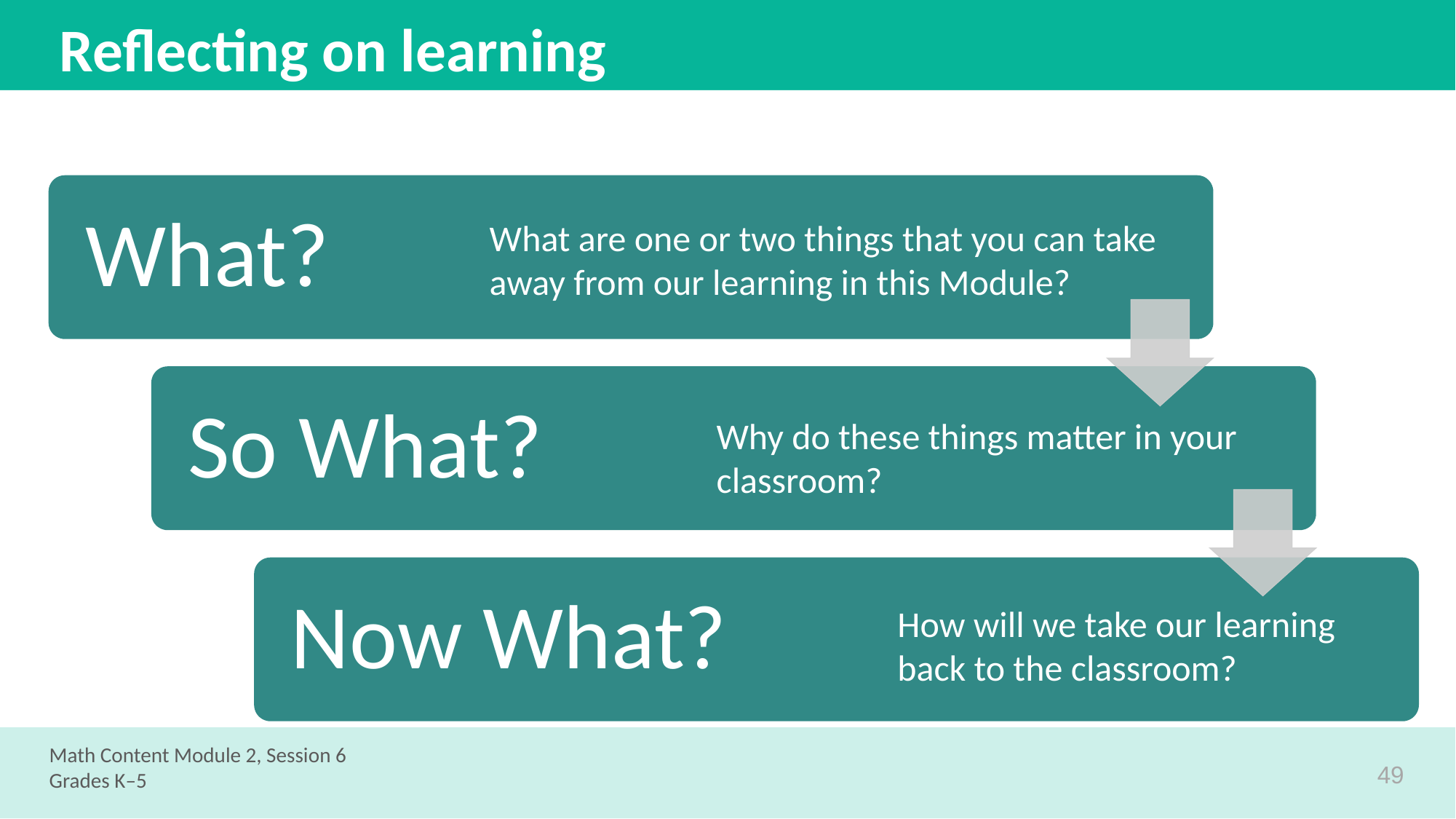

Reflecting on learning
What?
So What?
Now What?

What are one or two things that you can take away from our learning in this Module?
Why do these things matter in your classroom?
How will we take our learning back to the classroom?
Math Content Module 2, Session 6
Grades K–5
49